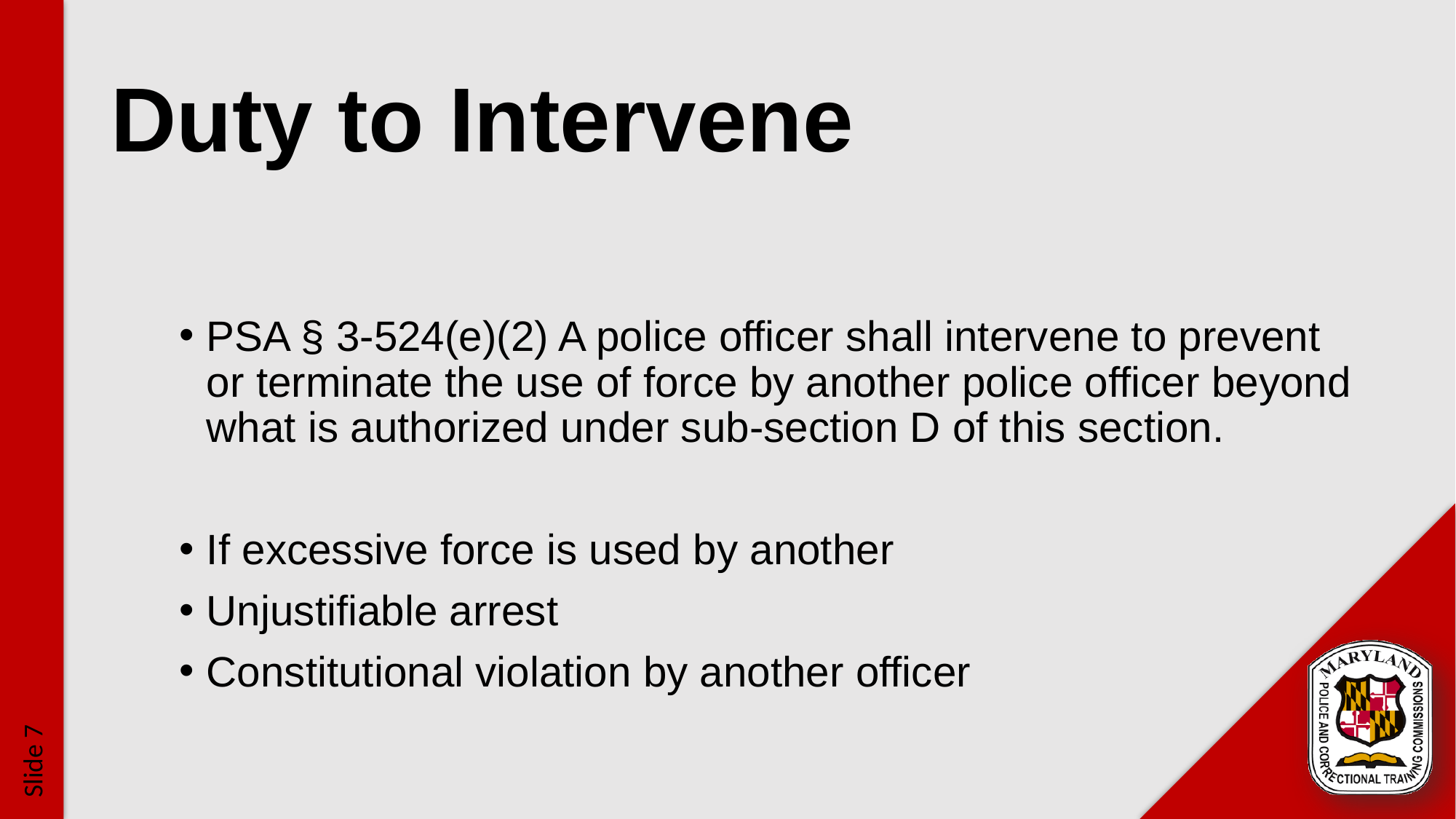

# Duty to Intervene
PSA § 3-524(e)(2) A police officer shall intervene to prevent or terminate the use of force by another police officer beyond what is authorized under sub-section D of this section.

If excessive force is used by another
Unjustifiable arrest
Constitutional violation by another officer